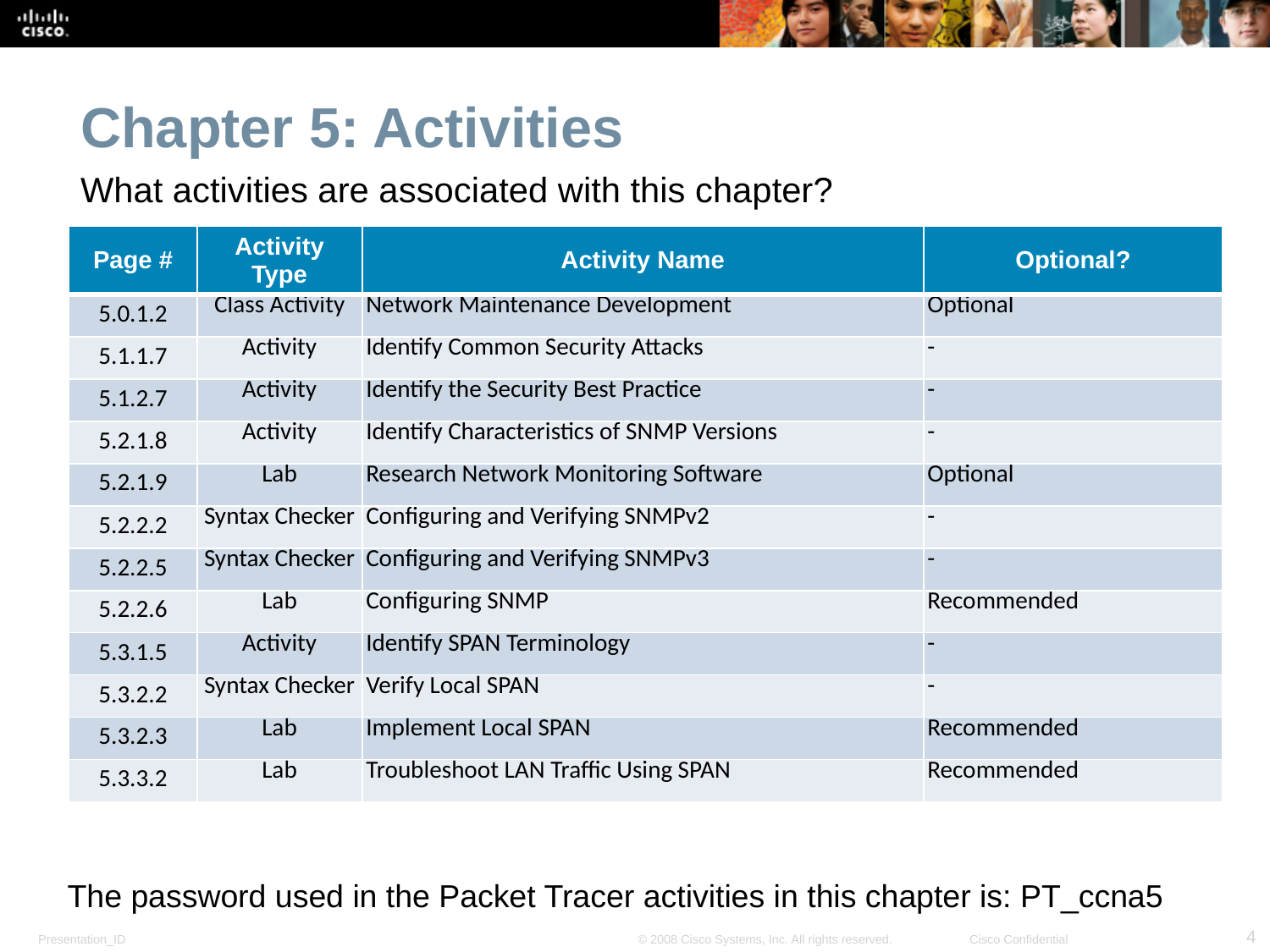

Chapter 5: Activities
What activities are associated with this chapter?

| Page # | Activity Type | Activity Name | Optional? |
| --- | --- | --- | --- |
| 5.0.1.2 | Class Activity | Network Maintenance Development | Optional |
| 5.1.1.7 | Activity | Identify Common Security Attacks | - |
| 5.1.2.7 | Activity | Identify the Security Best Practice | - |
| 5.2.1.8 | Activity | Identify Characteristics of SNMP Versions | - |
| 5.2.1.9 | Lab | Research Network Monitoring Software | Optional |
| 5.2.2.2 | Syntax Checker | Configuring and Verifying SNMPv2 | - |
| 5.2.2.5 | Syntax Checker | Configuring and Verifying SNMPv3 | - |
| 5.2.2.6 | Lab | Configuring SNMP | Recommended |
| 5.3.1.5 | Activity | Identify SPAN Terminology | - |
| 5.3.2.2 | Syntax Checker | Verify Local SPAN | - |
| 5.3.2.3 | Lab | Implement Local SPAN | Recommended |
| 5.3.3.2 | Lab | Troubleshoot LAN Traffic Using SPAN | Recommended |
The password used in the Packet Tracer activities in this chapter is: PT_ccna5